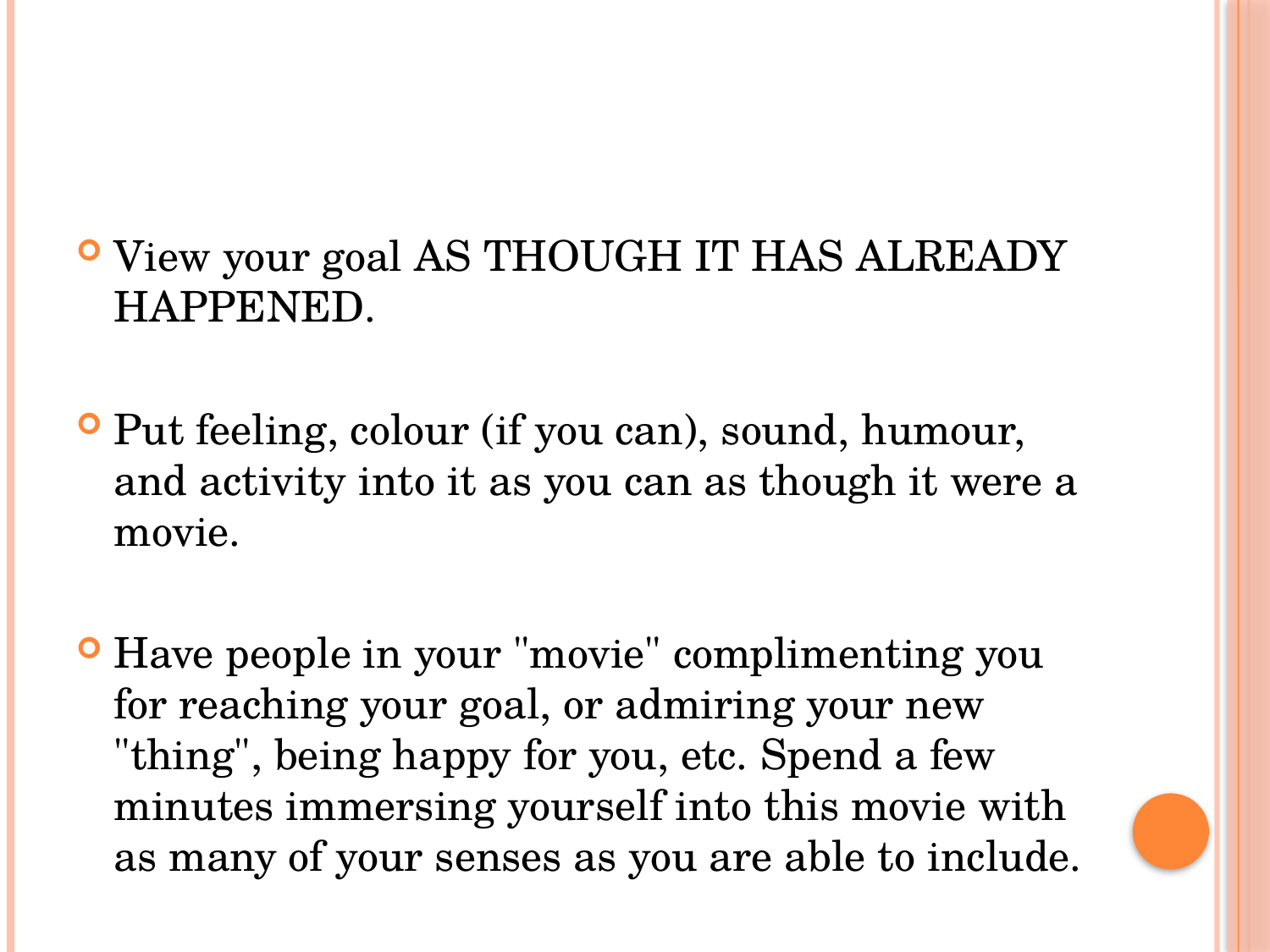

#
View your goal AS THOUGH IT HAS ALREADY HAPPENED.

Put feeling, colour (if you can), sound, humour, and activity into it as you can as though it were a movie.

Have people in your "movie" complimenting you for reaching your goal, or admiring your new "thing", being happy for you, etc. Spend a few minutes immersing yourself into this movie with as many of your senses as you are able to include.